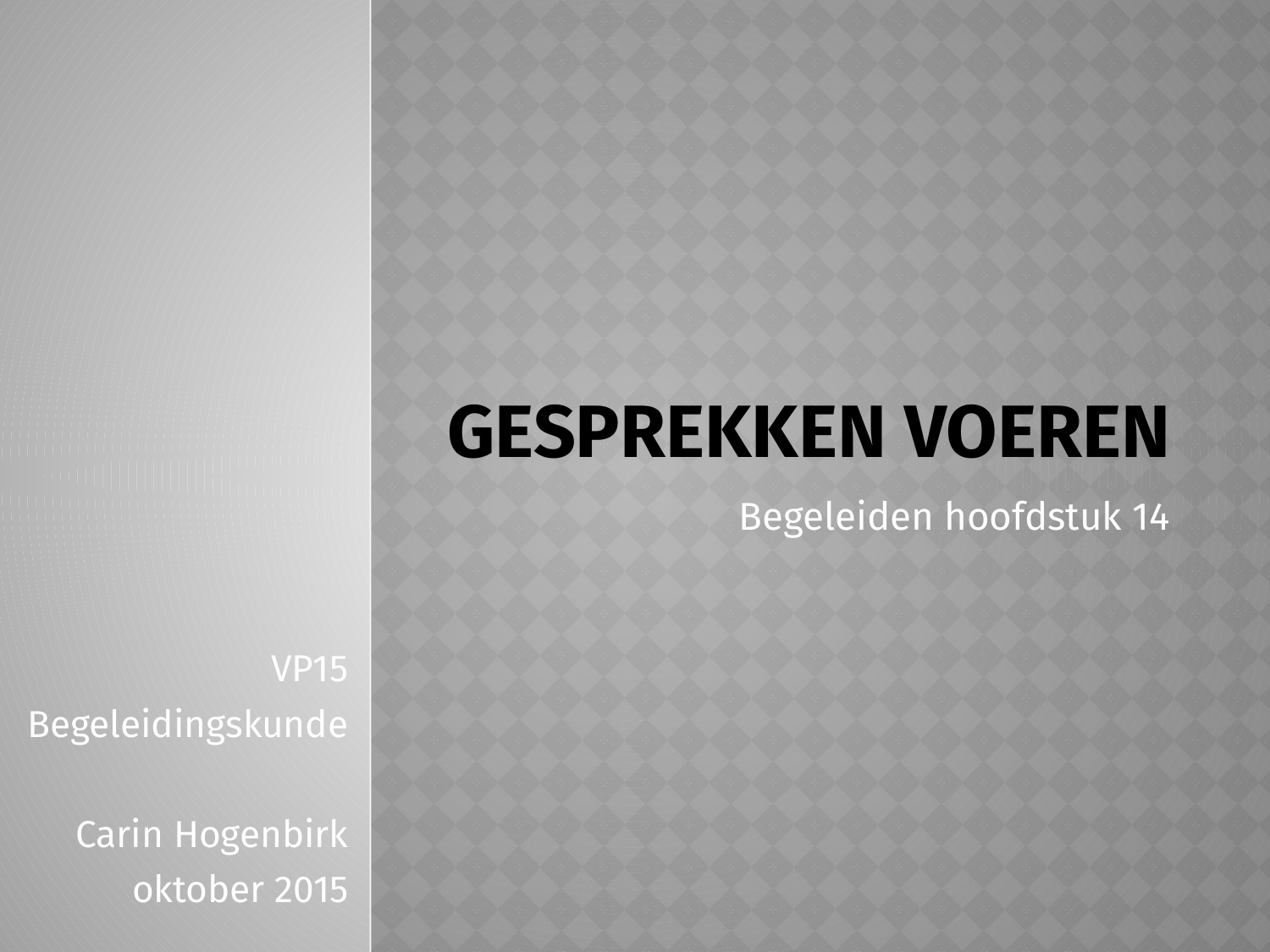

# Gesprekken voeren
Begeleiden hoofdstuk 14

VP15
Begeleidingskunde

Carin Hogenbirk
oktober 2015